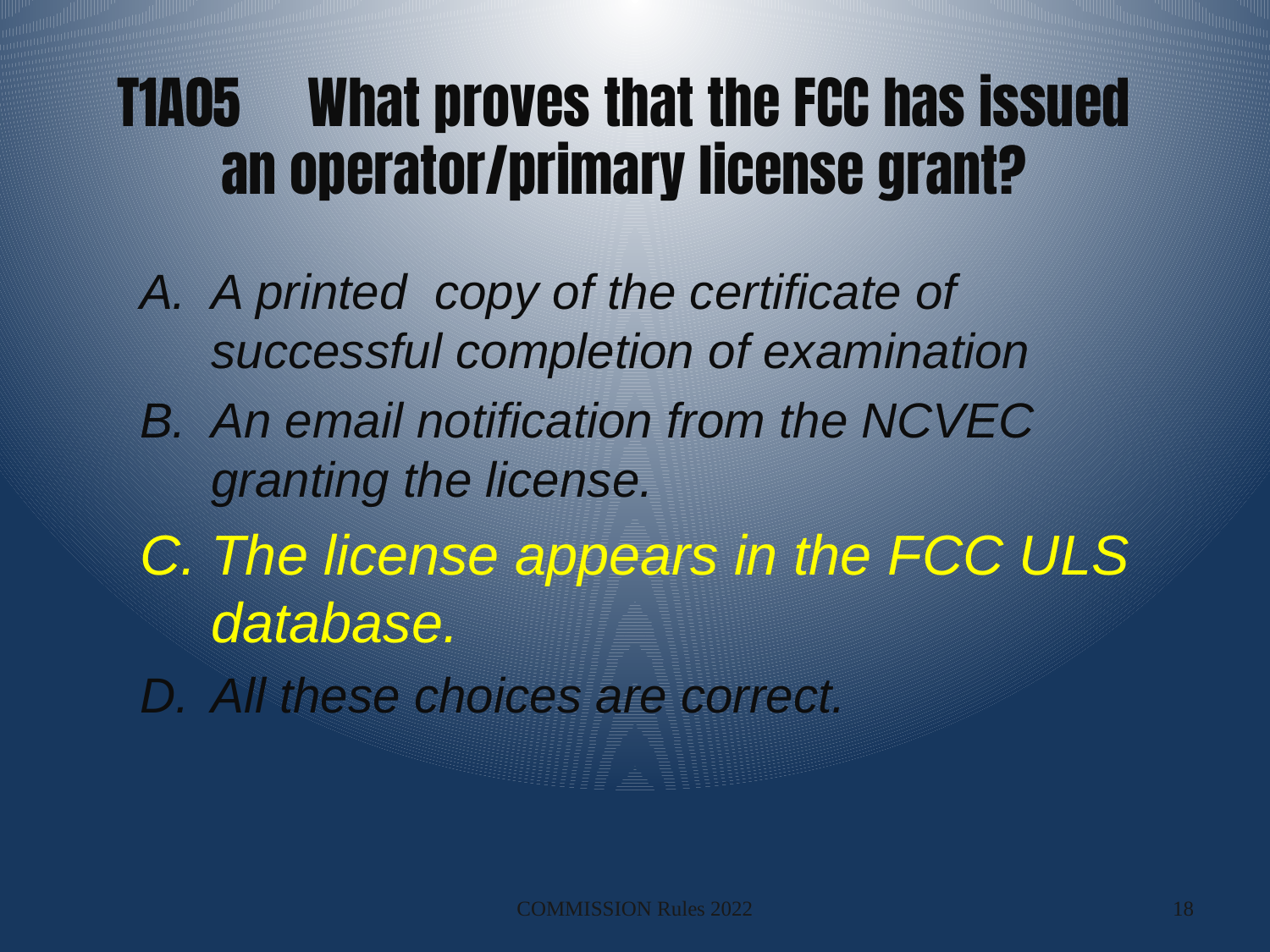

# T1A05     What proves that the FCC has issued an operator/primary license grant?
A printed  copy of the certificate of successful completion of examination
An email notification from the NCVEC granting the license.
The license appears in the FCC ULS database.
All these choices are correct.
COMMISSION Rules 2022
18